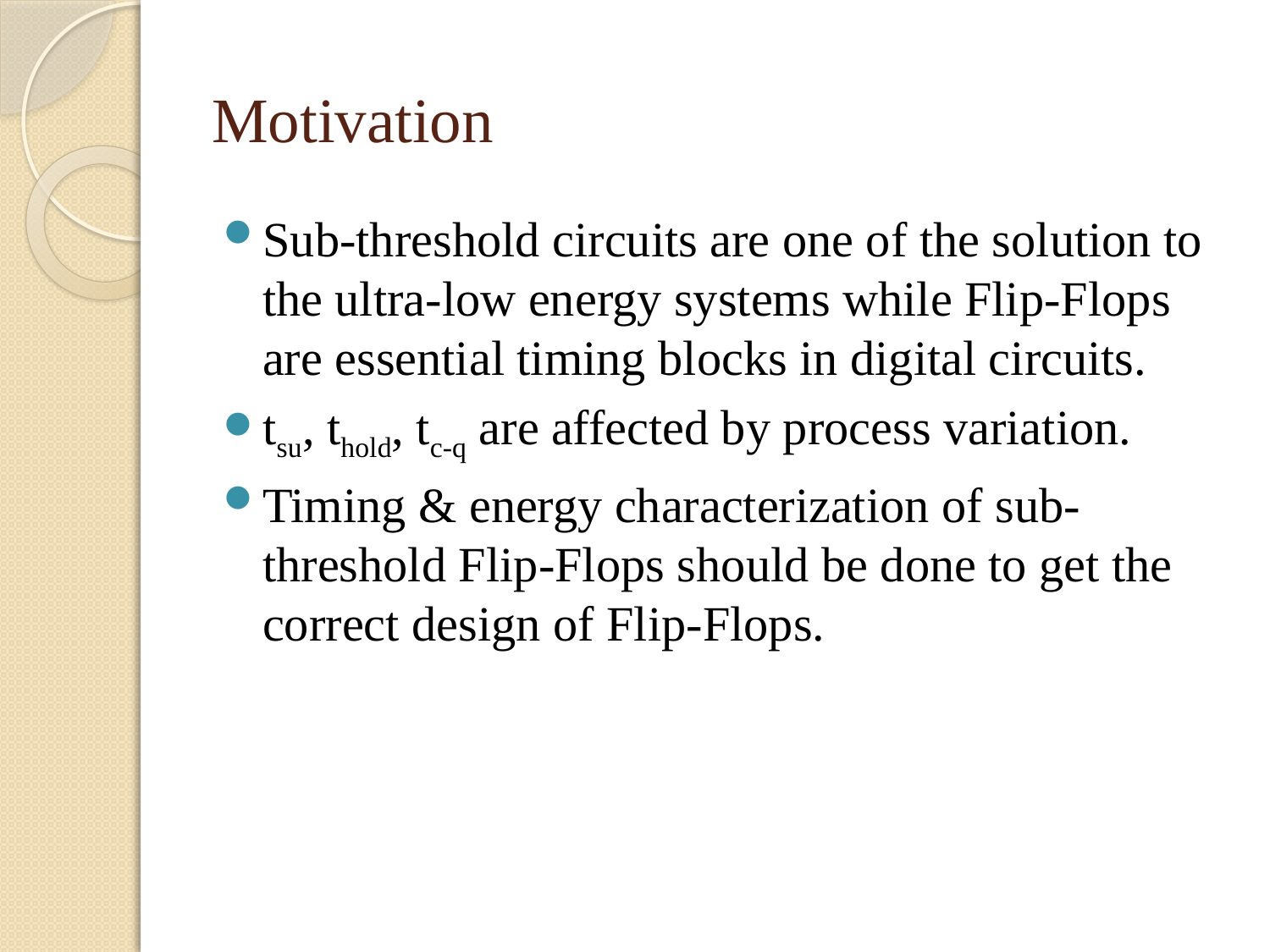

# Motivation
Sub-threshold circuits are one of the solution to the ultra-low energy systems while Flip-Flops are essential timing blocks in digital circuits.
tsu, thold, tc-q are affected by process variation.
Timing & energy characterization of sub-threshold Flip-Flops should be done to get the correct design of Flip-Flops.